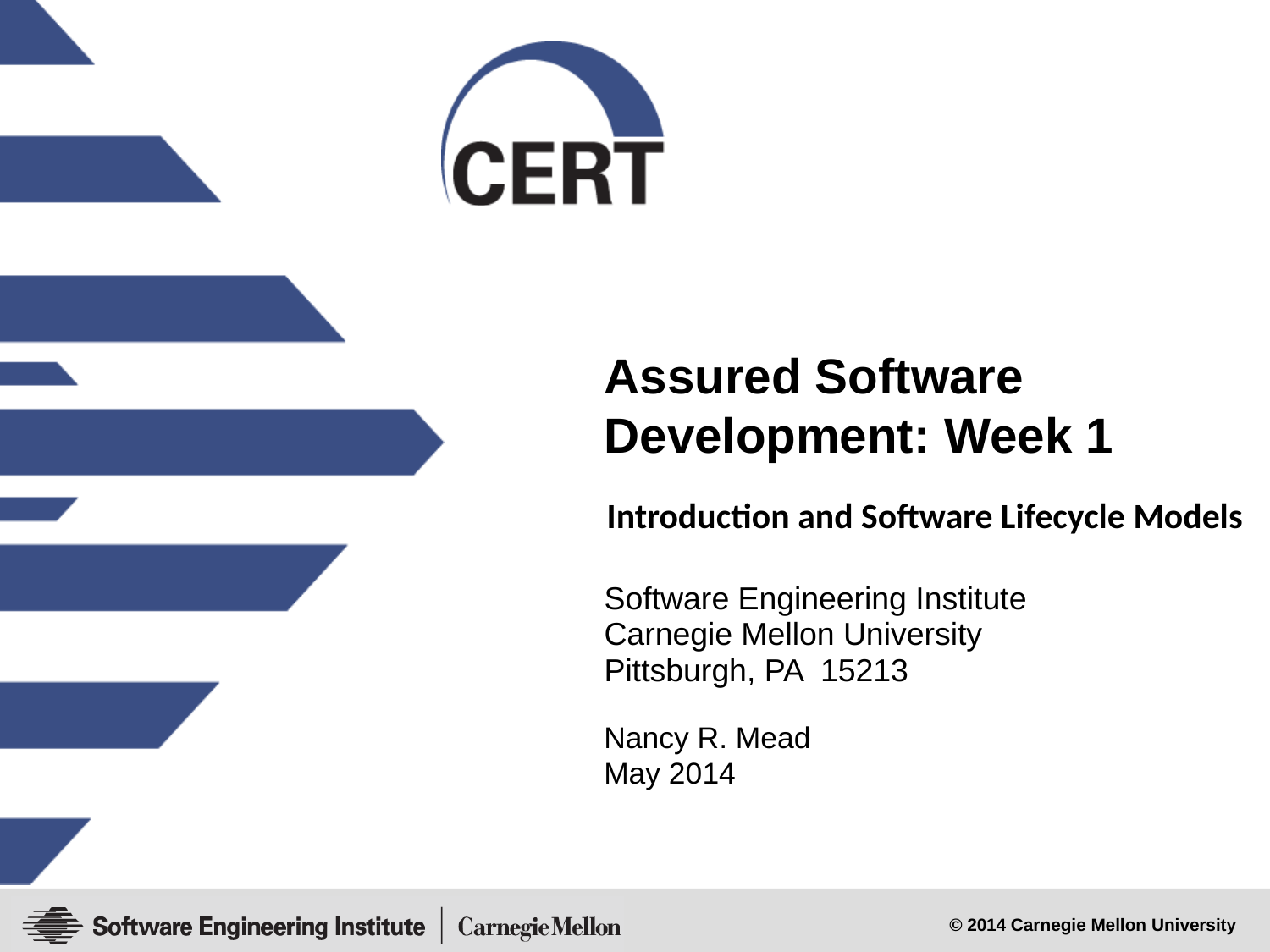

Assured Software Development: Week 1
Introduction and Software Lifecycle Models
Nancy R. Mead
May 2014